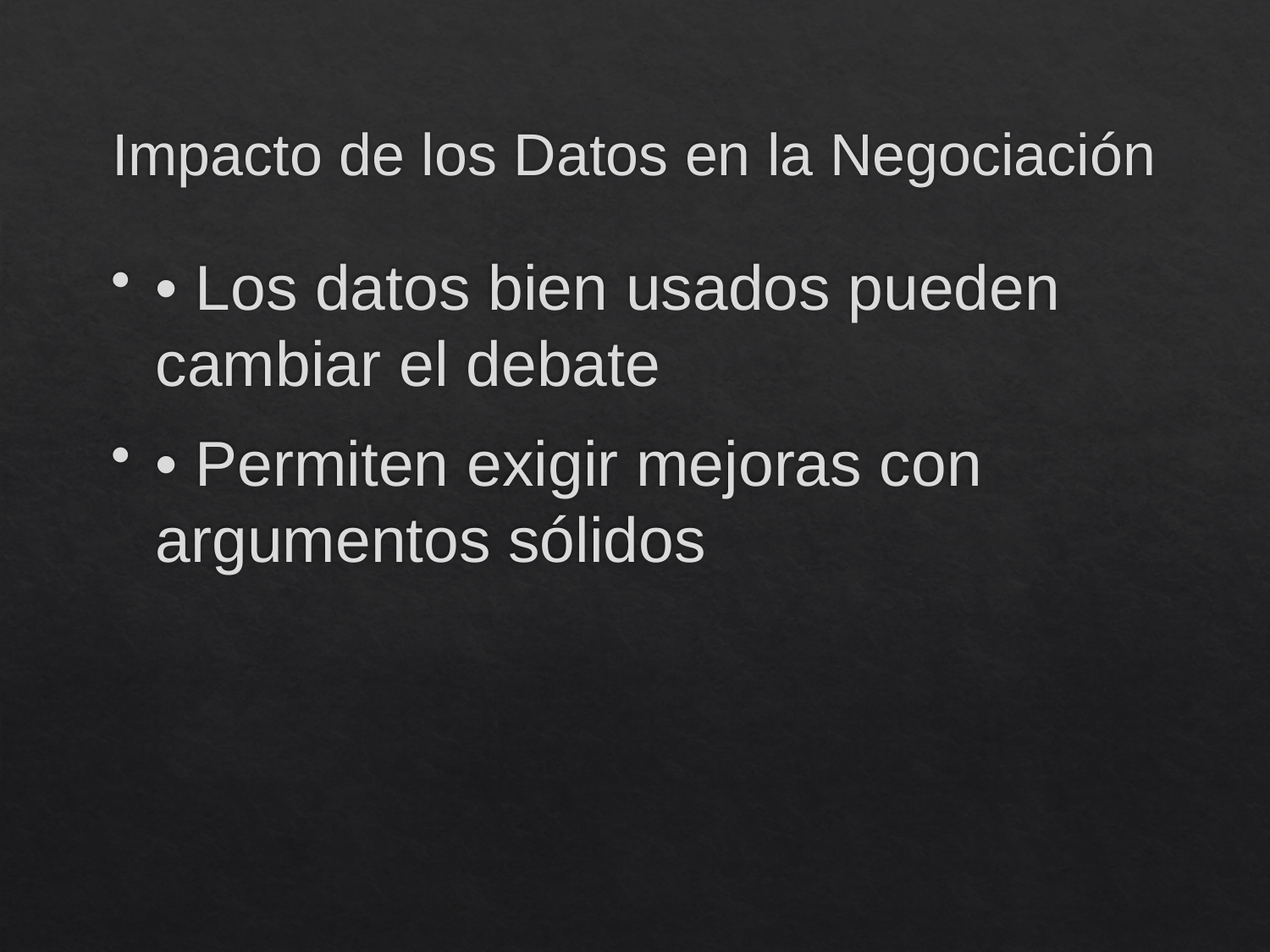

# Impacto de los Datos en la Negociación
• Los datos bien usados pueden cambiar el debate
• Permiten exigir mejoras con argumentos sólidos